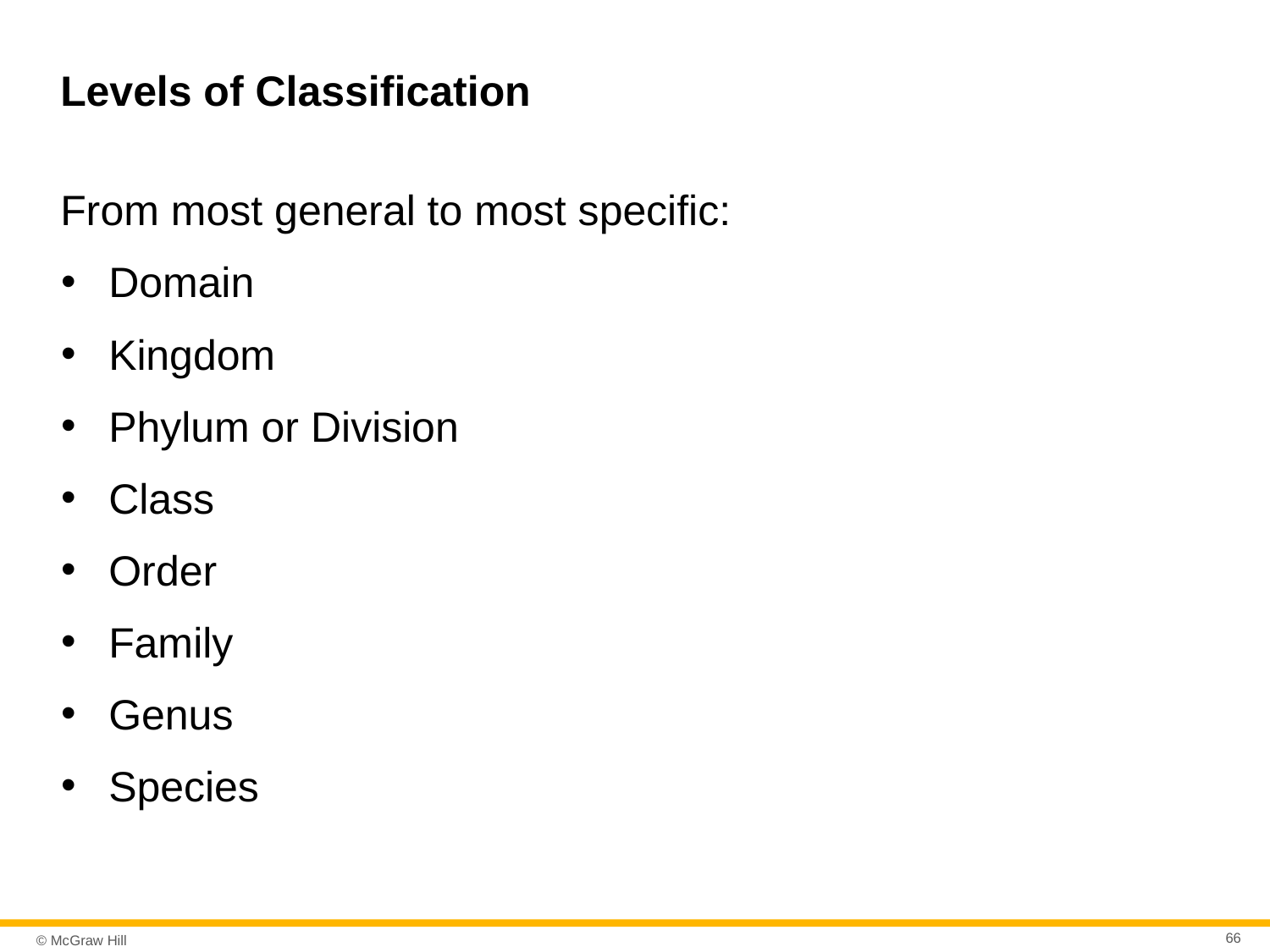

# Levels of Classification
From most general to most specific:
Domain
Kingdom
Phylum or Division
Class
Order
Family
Genus
Species